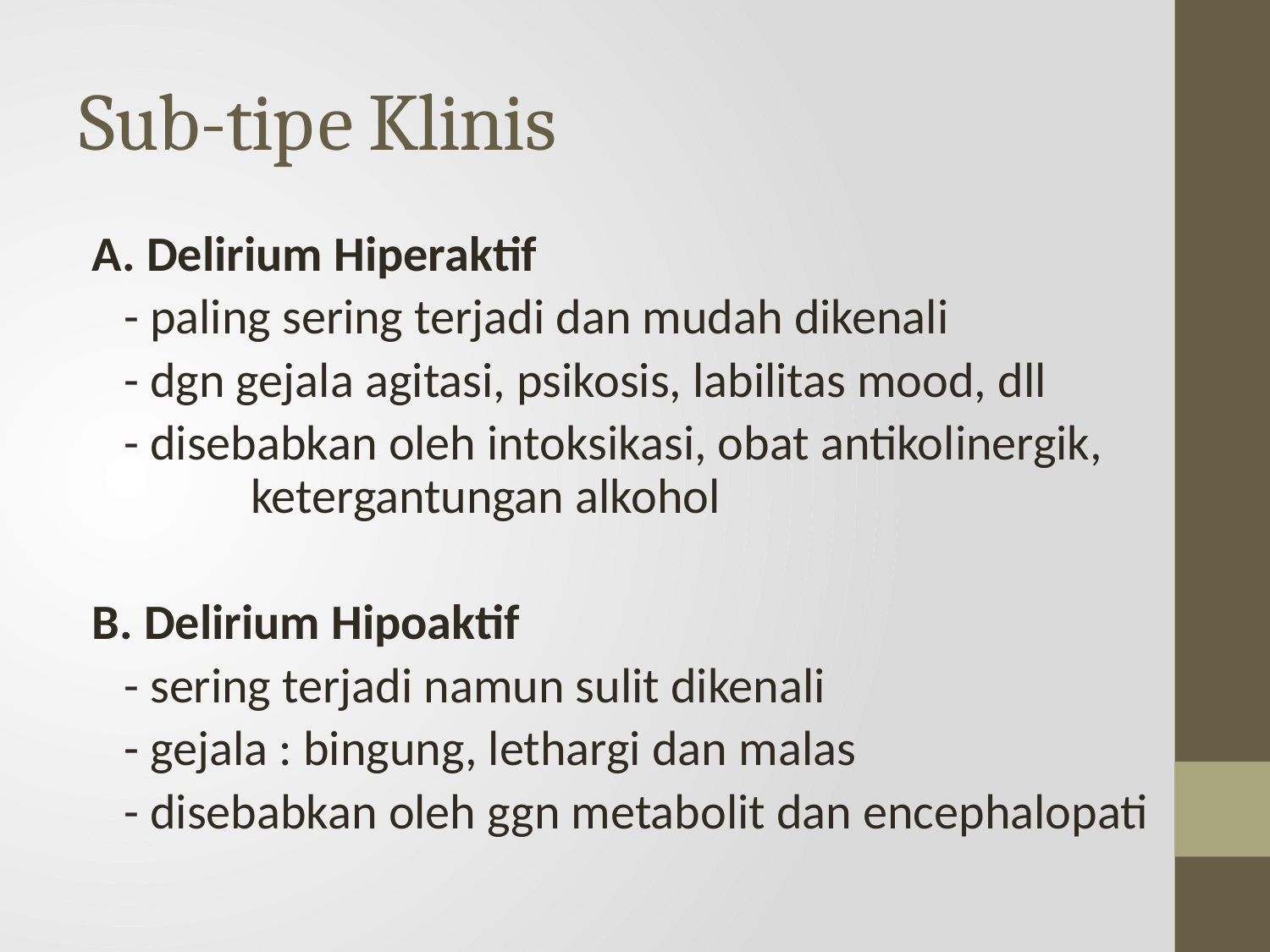

# Sub-tipe Klinis
A. Delirium Hiperaktif
	- paling sering terjadi dan mudah dikenali
	- dgn gejala agitasi, psikosis, labilitas mood, dll
	- disebabkan oleh intoksikasi, obat antikolinergik,      	ketergantungan alkohol

B. Delirium Hipoaktif
	- sering terjadi namun sulit dikenali
	- gejala : bingung, lethargi dan malas
	- disebabkan oleh ggn metabolit dan encephalopati